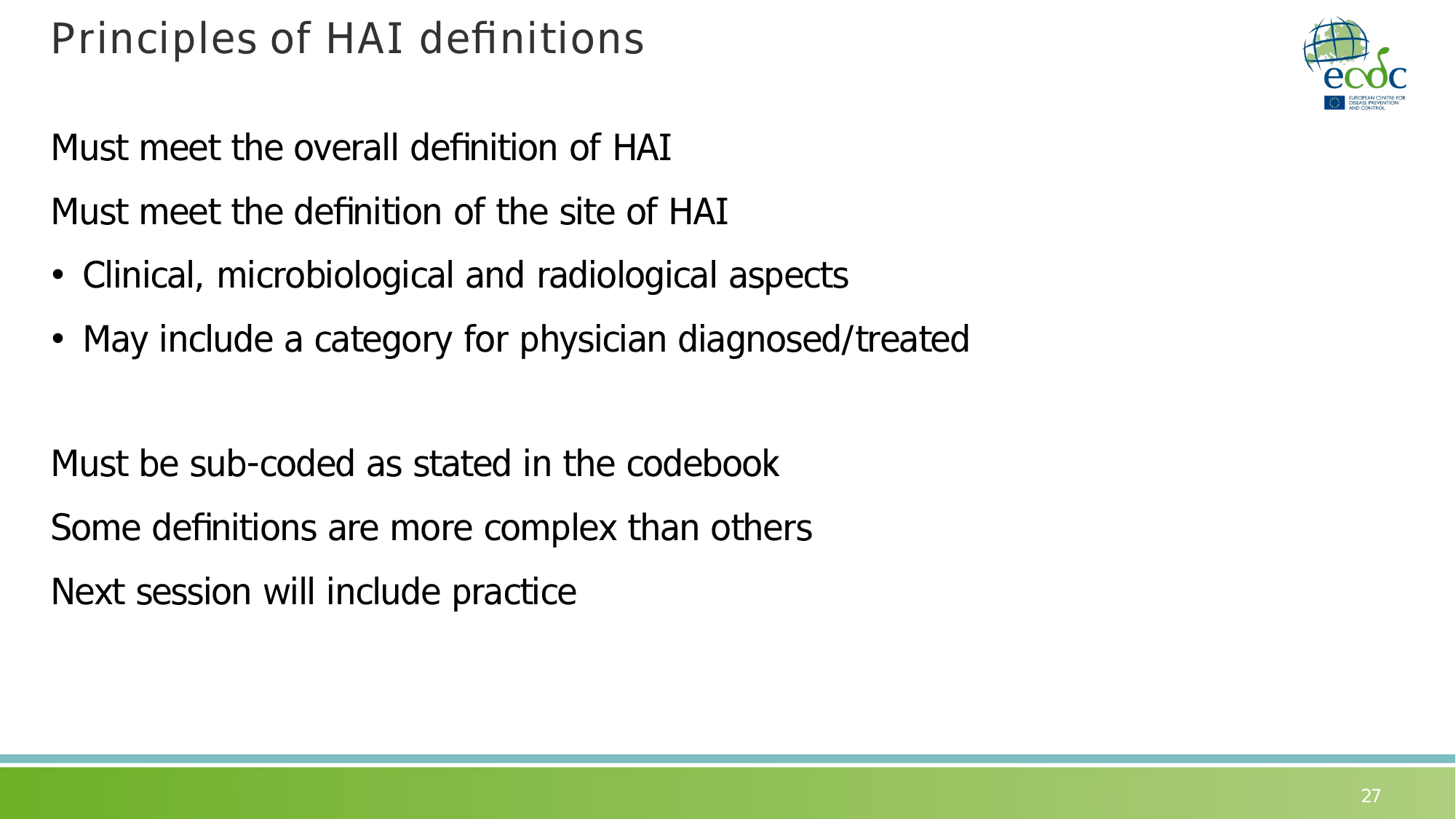

# Principles of HAI definitions
Must meet the overall definition of HAI
Must meet the definition of the site of HAI
Clinical, microbiological and radiological aspects
May include a category for physician diagnosed/treated

Must be sub-coded as stated in the codebook
Some definitions are more complex than others
Next session will include practice

27